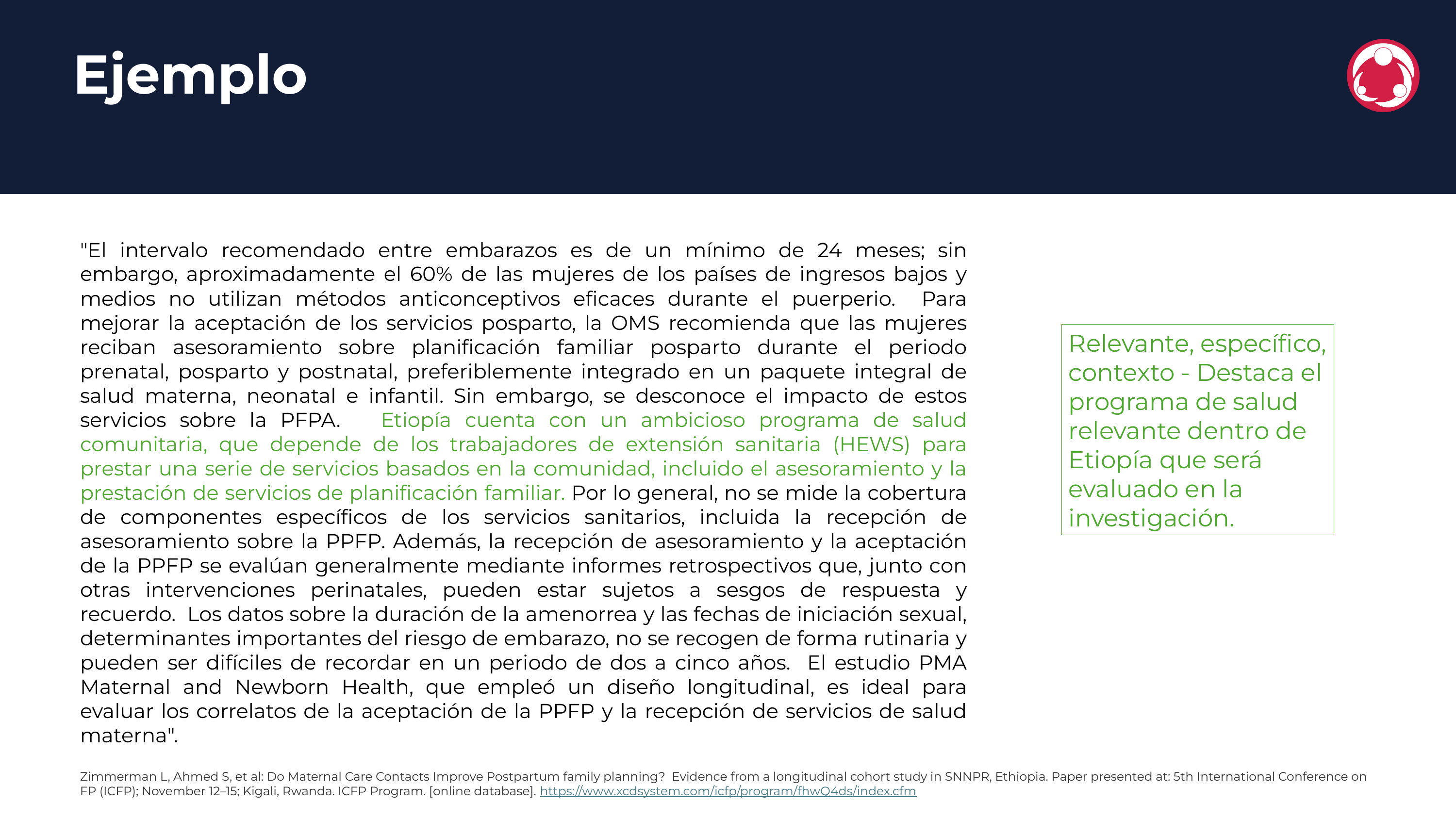

Ejemplo

"El intervalo recomendado entre embarazos es de un mínimo de 24 meses; sin embargo, aproximadamente el 60% de las mujeres de los países de ingresos bajos y medios no utilizan métodos anticonceptivos eficaces durante el puerperio.  Para mejorar la aceptación de los servicios posparto, la OMS recomienda que las mujeres reciban asesoramiento sobre planificación familiar posparto durante el periodo prenatal, posparto y postnatal, preferiblemente integrado en un paquete integral de salud materna, neonatal e infantil. Sin embargo, se desconoce el impacto de estos servicios sobre la PFPA.   Etiopía cuenta con un ambicioso programa de salud comunitaria, que depende de los trabajadores de extensión sanitaria (HEWS) para prestar una serie de servicios basados en la comunidad, incluido el asesoramiento y la prestación de servicios de planificación familiar. Por lo general, no se mide la cobertura de componentes específicos de los servicios sanitarios, incluida la recepción de asesoramiento sobre la PPFP. Además, la recepción de asesoramiento y la aceptación de la PPFP se evalúan generalmente mediante informes retrospectivos que, junto con otras intervenciones perinatales, pueden estar sujetos a sesgos de respuesta y recuerdo.  Los datos sobre la duración de la amenorrea y las fechas de iniciación sexual, determinantes importantes del riesgo de embarazo, no se recogen de forma rutinaria y pueden ser difíciles de recordar en un periodo de dos a cinco años.  El estudio PMA Maternal and Newborn Health, que empleó un diseño longitudinal, es ideal para evaluar los correlatos de la aceptación de la PPFP y la recepción de servicios de salud materna".

Relevante, específico, contexto - Destaca el programa de salud relevante dentro de Etiopía que será evaluado en la investigación.
Zimmerman L, Ahmed S, et al: Do Maternal Care Contacts Improve Postpartum family planning?  Evidence from a longitudinal cohort study in SNNPR, Ethiopia. Paper presented at: 5th International Conference on FP (ICFP); November 12–15; Kigali, Rwanda. ICFP Program. [online database]. https://www.xcdsystem.com/icfp/program/fhwQ4ds/index.cfm